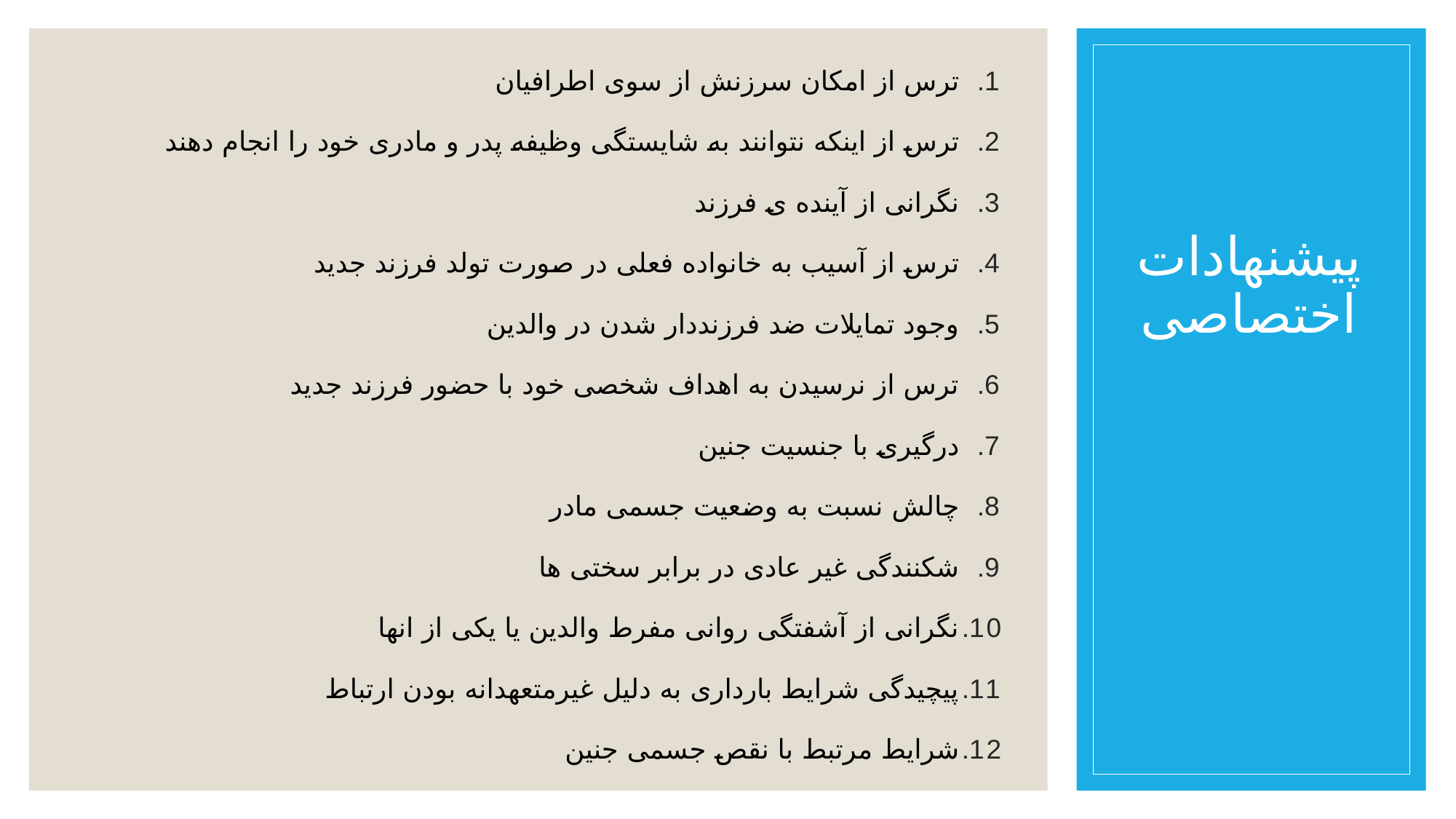

ترس از امکان سرزنش از سوی اطرافیان
ترس از اینکه نتوانند به شایستگی وظیفه پدر و مادری خود را انجام دهند
نگرانی از آینده ی فرزند
ترس از آسیب به خانواده فعلی در صورت تولد فرزند جدید
وجود تمایلات ضد فرزنددار شدن در والدین
ترس از نرسیدن به اهداف شخصی خود با حضور فرزند جدید
درگیری با جنسیت جنین
چالش نسبت به وضعیت جسمی مادر
شکنندگی غیر عادی در برابر سختی ها
نگرانی از آشفتگی روانی مفرط والدین یا یکی از انها
پیچیدگی شرایط بارداری به دلیل غیرمتعهدانه بودن ارتباط
شرایط مرتبط با نقص جسمی جنین

# پیشنهادات اختصاصی